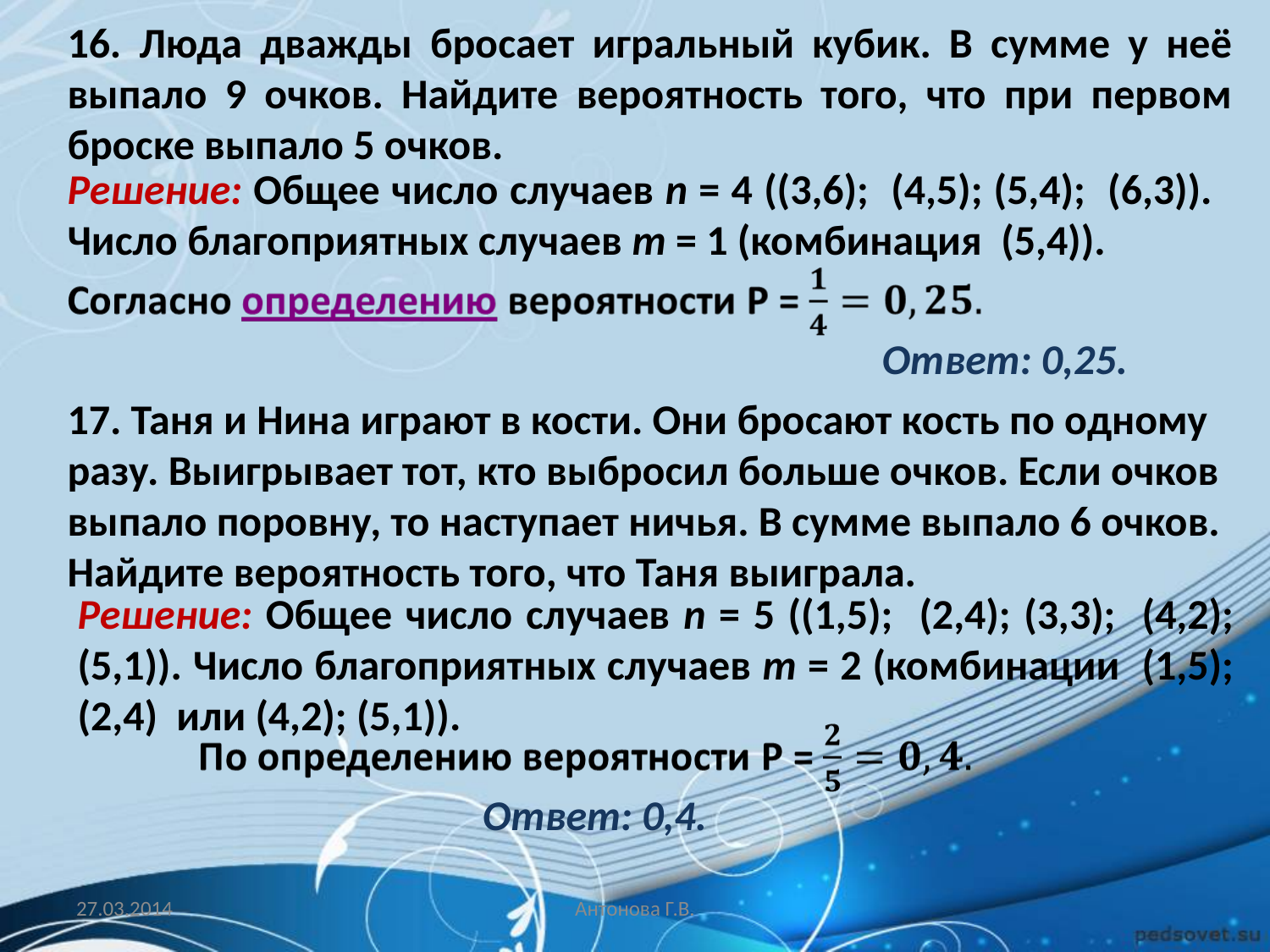

16. Люда дважды бросает игральный кубик. В сумме у неё выпало 9 очков. Найдите вероятность того, что при первом броске выпало 5 очков.
Решение: Общее число случаев n = 4 ((3,6);  (4,5); (5,4);  (6,3)). Число благоприятных случаев m = 1 (комбинация  (5,4)).

Ответ: 0,25.
17. Таня и Нина играют в кости. Они бросают кость по одному разу. Выигрывает тот, кто выбросил больше очков. Если очков выпало поровну, то наступает ничья. В сумме выпало 6 очков. Найдите вероятность того, что Таня выиграла.
Решение: Общее число случаев n = 5 ((1,5);  (2,4); (3,3);  (4,2); (5,1)). Число благоприятных случаев m = 2 (комбинации  (1,5); (2,4)  или (4,2); (5,1)).

Ответ: 0,4.
27.03.2014
Антонова Г.В.